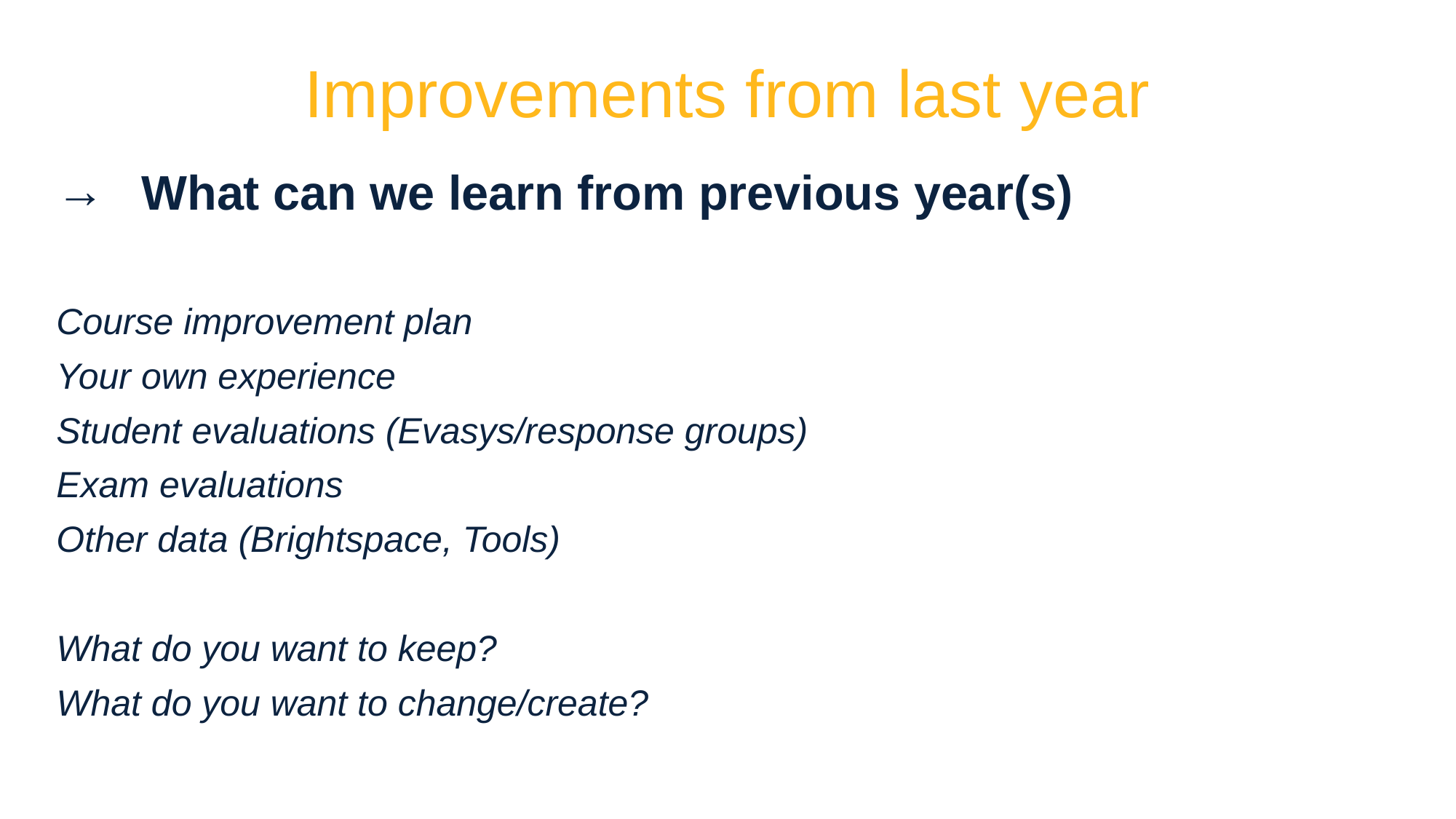

# Improvements from last year
What can we learn from previous year(s)

Course improvement plan
Your own experience
Student evaluations (Evasys/response groups)
Exam evaluations
Other data (Brightspace, Tools)

What do you want to keep?
What do you want to change/create?